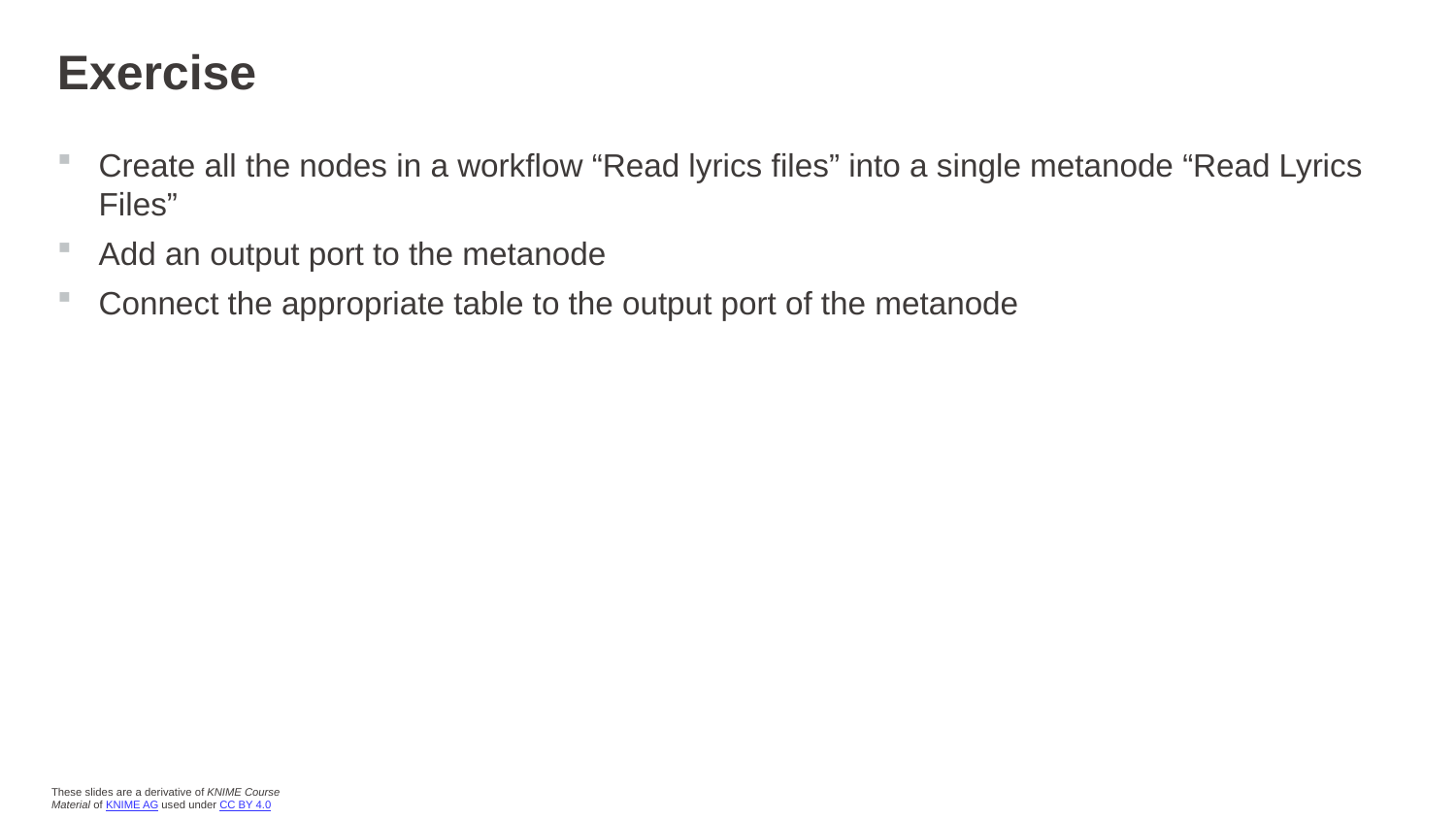

# Exercise
Create all the nodes in a workflow “Read lyrics files” into a single metanode “Read Lyrics Files”
Add an output port to the metanode
Connect the appropriate table to the output port of the metanode